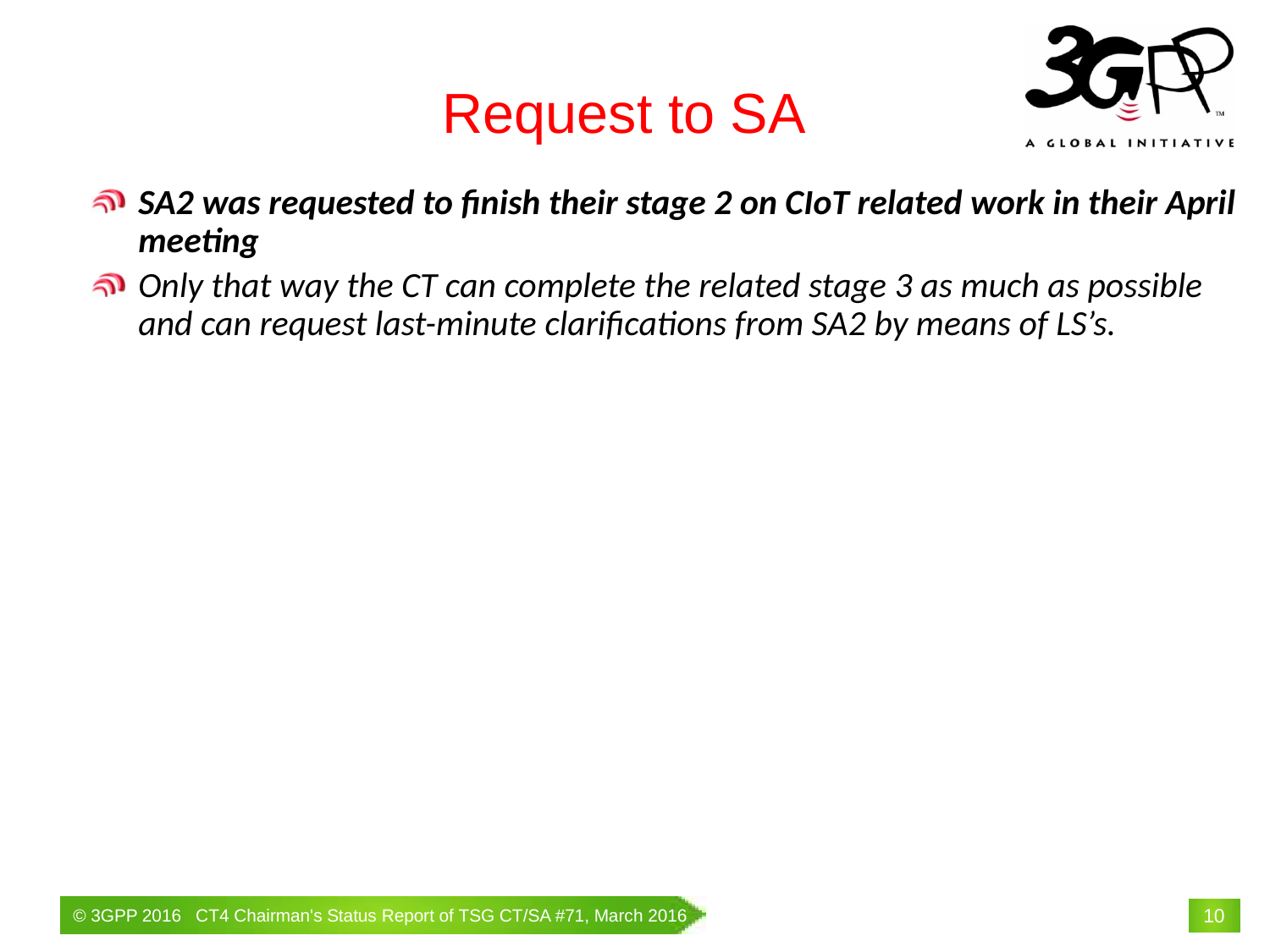

# Request to SA
SA2 was requested to finish their stage 2 on CIoT related work in their April meeting
Only that way the CT can complete the related stage 3 as much as possible and can request last-minute clarifications from SA2 by means of LS’s.